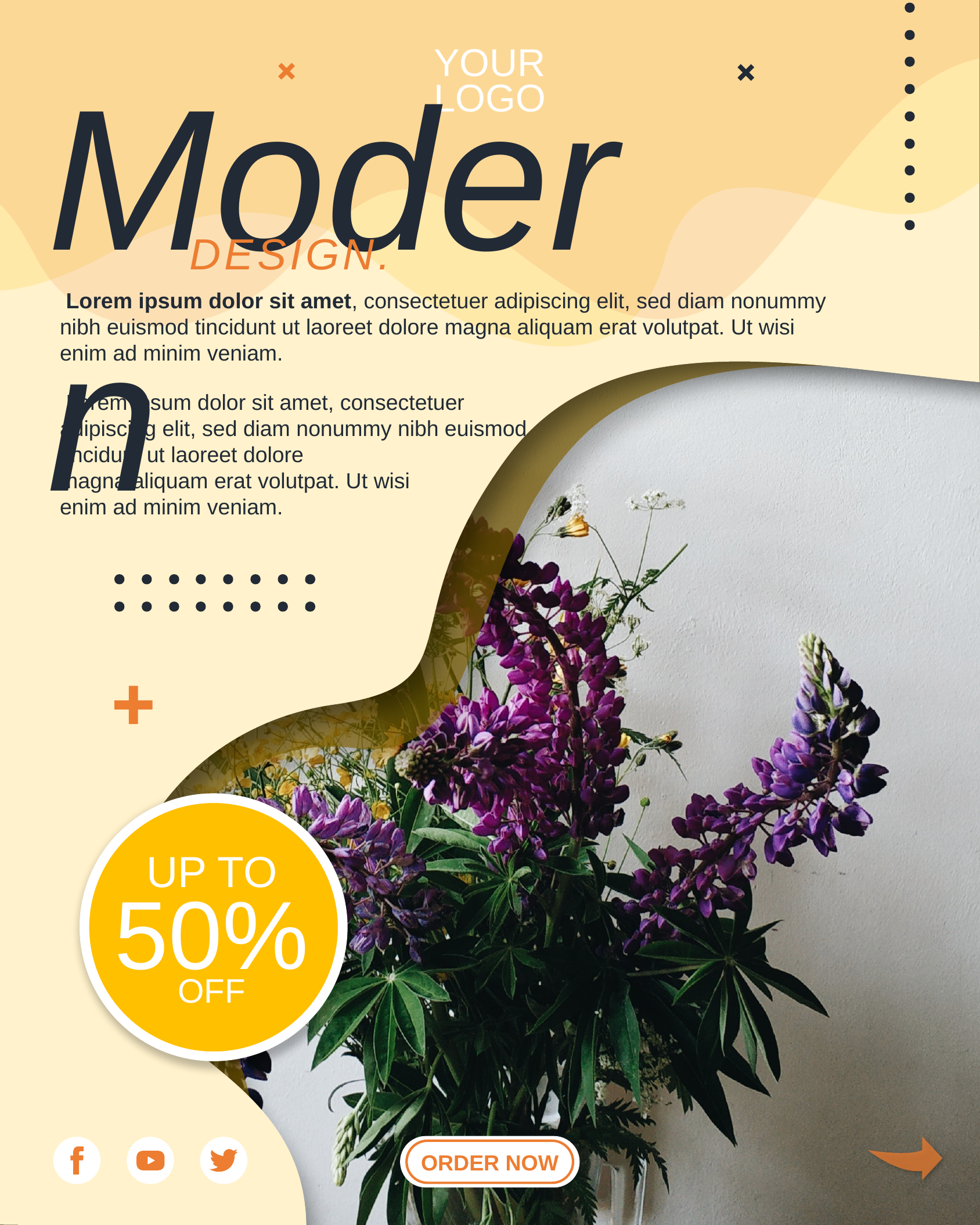

YOUR
LOGO
Modern

DESIGN.
 Lorem ipsum dolor sit amet, consectetuer adipiscing elit, sed diam nonummy nibh euismod tincidunt ut laoreet dolore magna aliquam erat volutpat. Ut wisi enim ad minim veniam.

 Lorem ipsum dolor sit amet, consectetuer adipiscing elit, sed diam nonummy nibh euismod tincidunt ut laoreet dolore
magna aliquam erat volutpat. Ut wisi
enim ad minim veniam.

UP TO
50%
OFF

ORDER NOW